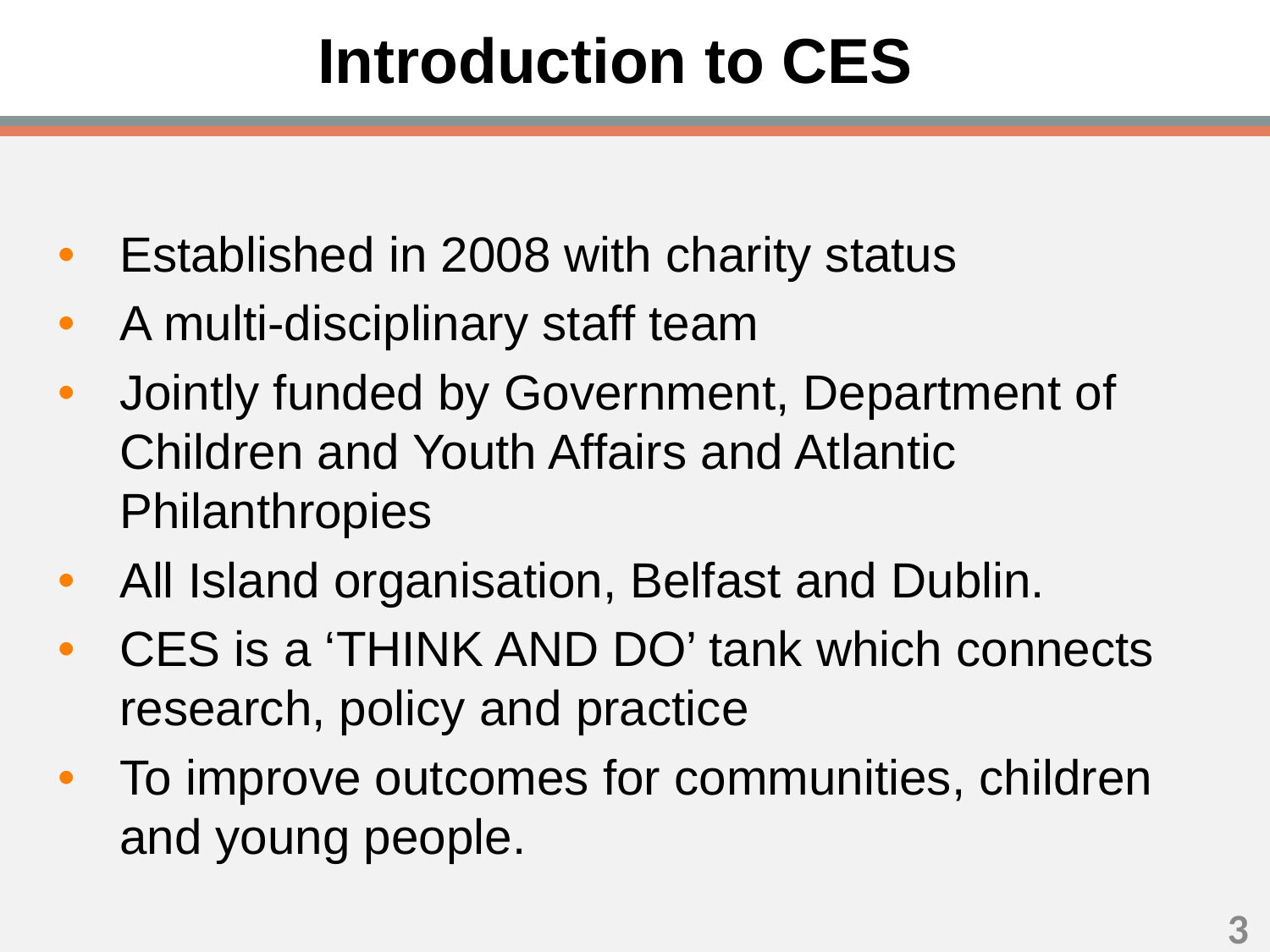

# Introduction to CES
Established in 2008 with charity status
A multi-disciplinary staff team
Jointly funded by Government, Department of Children and Youth Affairs and Atlantic Philanthropies
All Island organisation, Belfast and Dublin.
CES is a ‘THINK AND DO’ tank which connects research, policy and practice
To improve outcomes for communities, children and young people.

3